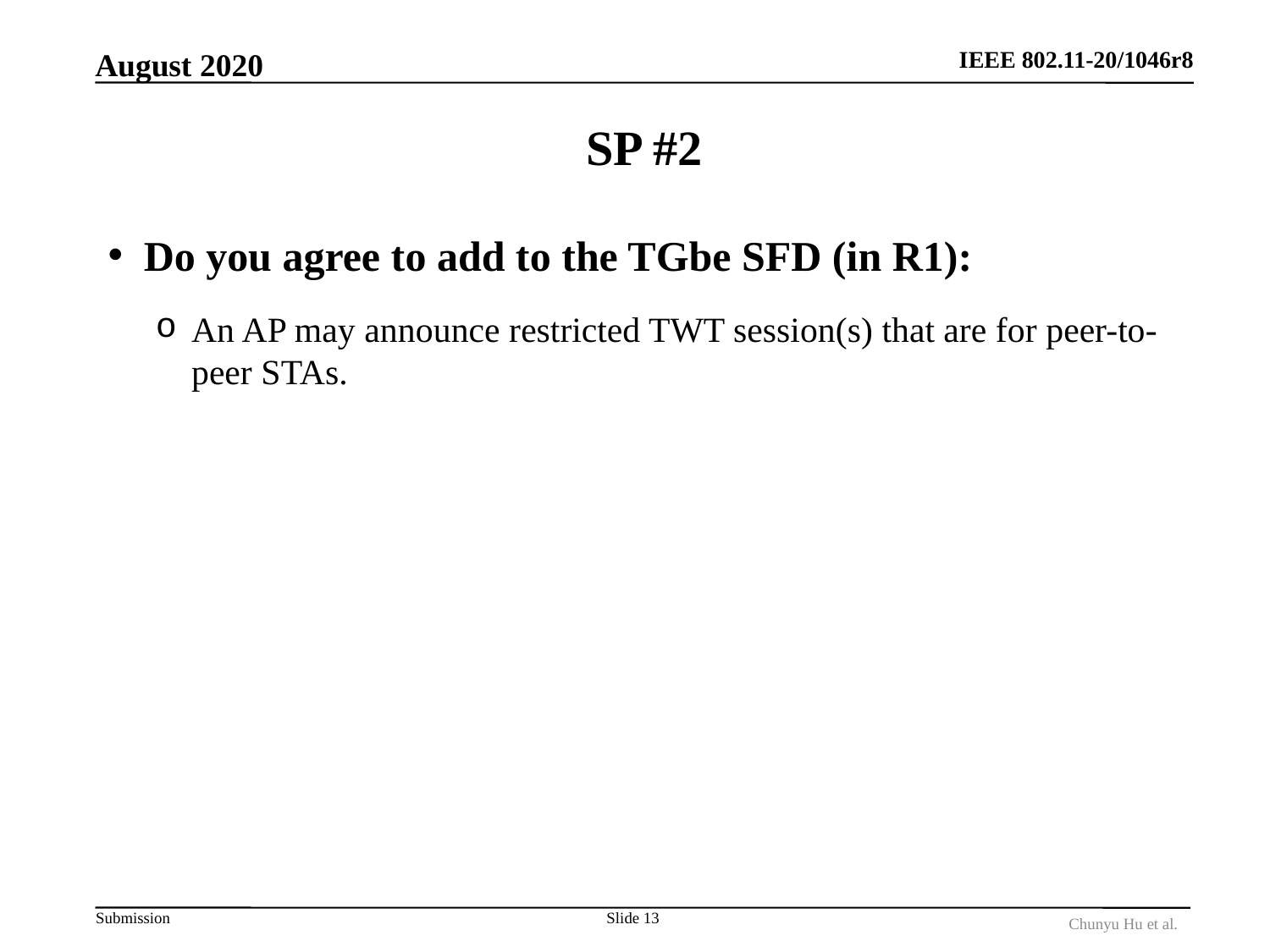

August 2020
# SP #2
Do you agree to add to the TGbe SFD (in R1):
An AP may announce restricted TWT session(s) that are for peer-to-peer STAs.
Slide 13
Chunyu Hu et al.